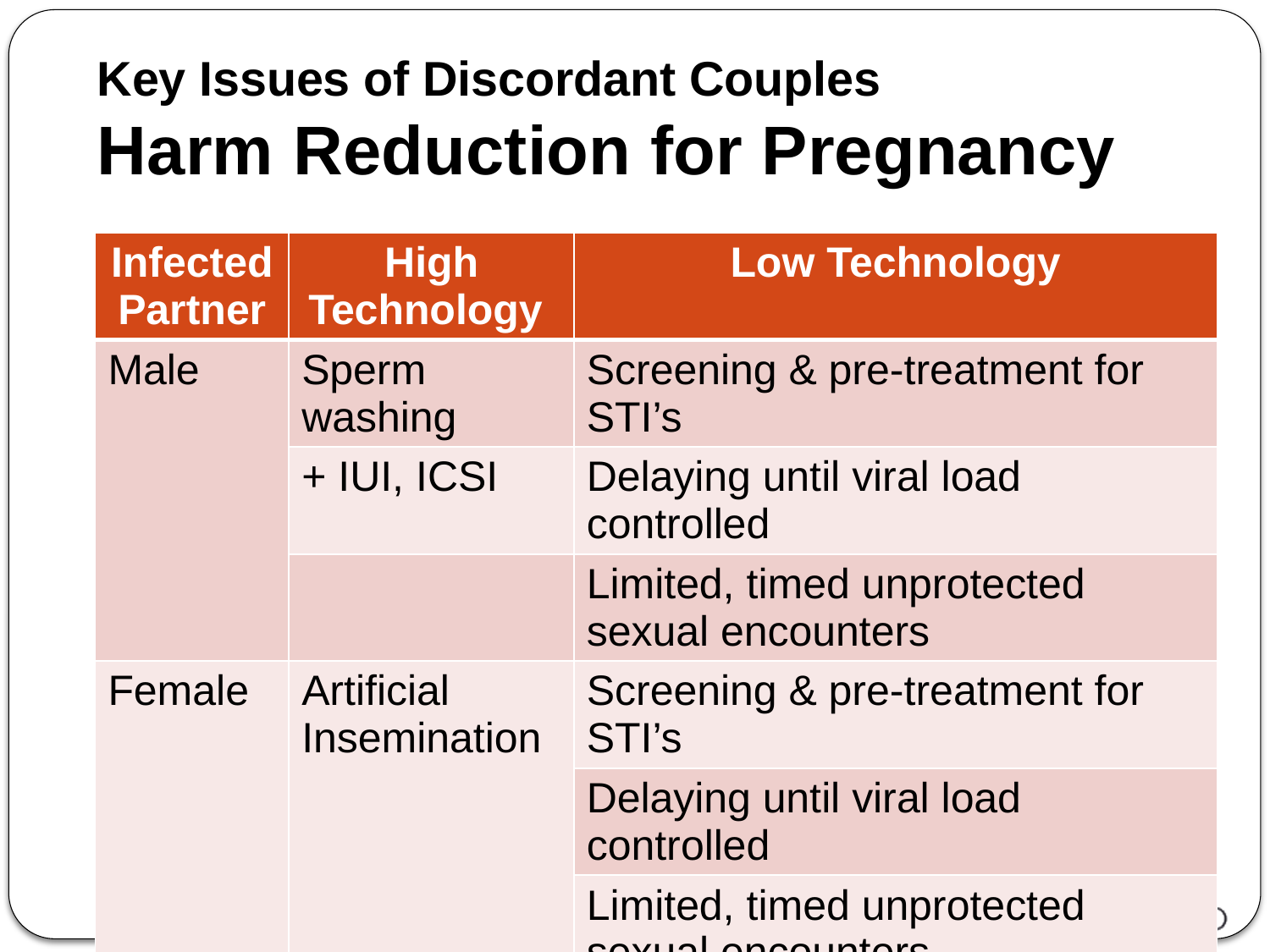

# Key Issues of Discordant Couples Harm Reduction for Pregnancy
| Infected Partner | High Technology | Low Technology |
| --- | --- | --- |
| Male | Sperm washing | Screening & pre-treatment for STI’s |
|  | + IUI, ICSI | Delaying until viral load controlled |
|  |  | Limited, timed unprotected sexual encounters |
| Female | Artificial Insemination | Screening & pre-treatment for STI’s |
|  |  | Delaying until viral load controlled |
|  |  | Limited, timed unprotected sexual encounters |
|  |  | Circumcision |